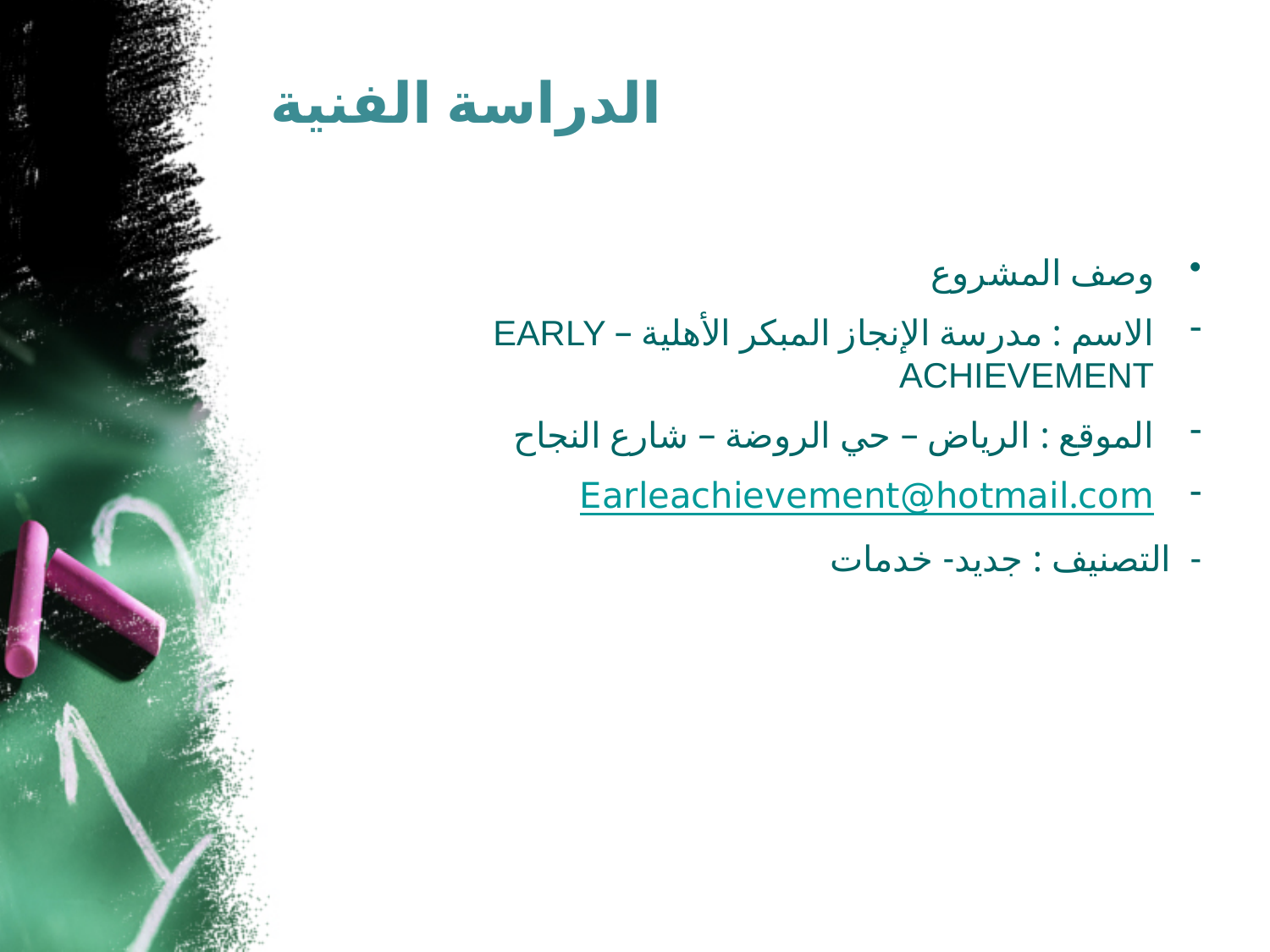

# الدراسة الفنية
وصف المشروع
الاسم : مدرسة الإنجاز المبكر الأهلية – EARLY ACHIEVEMENT
الموقع : الرياض – حي الروضة – شارع النجاح
Earleachievement@hotmail.com
-  التصنيف : جديد- خدمات